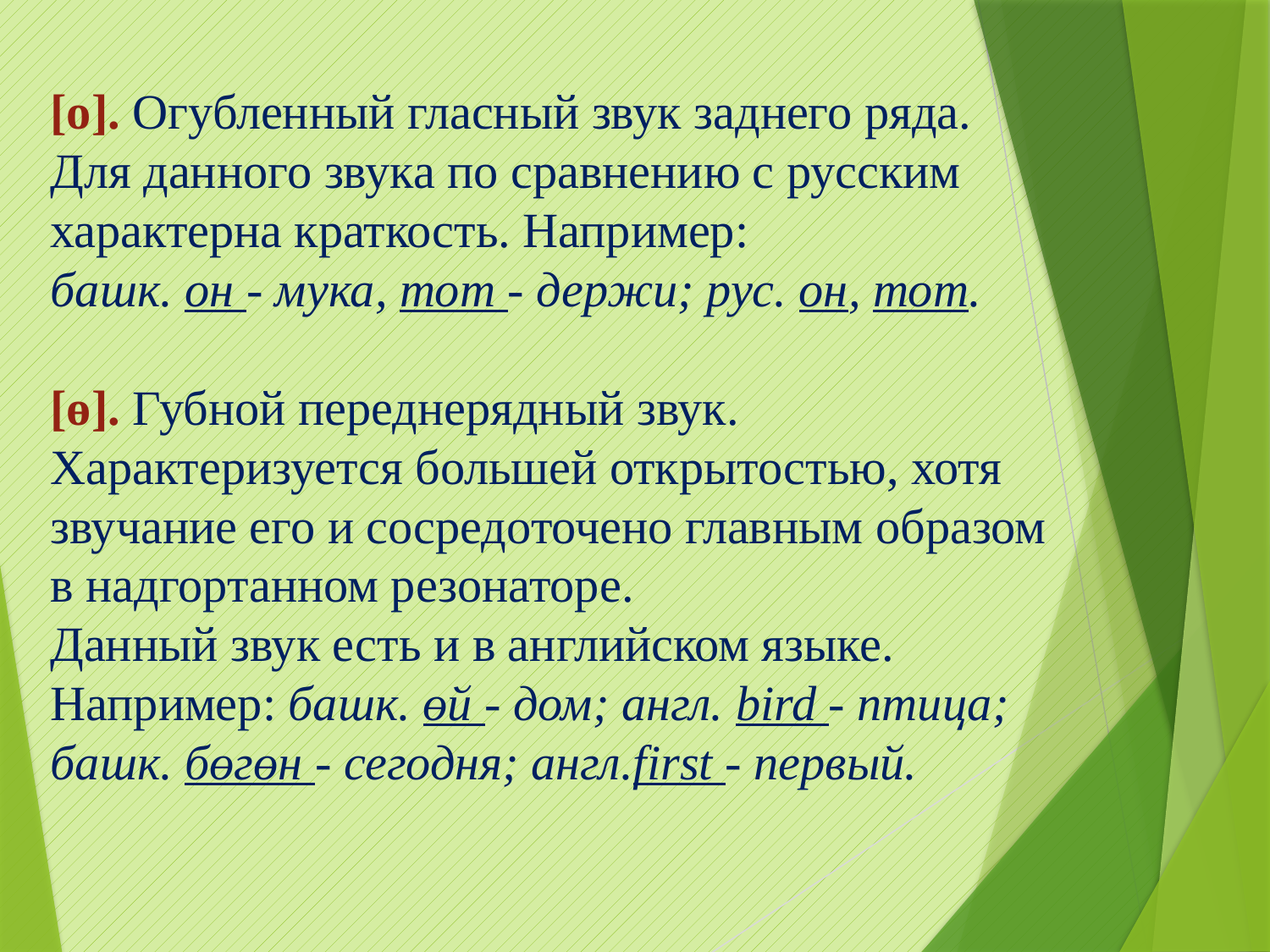

[о]. Огубленный гласный звук заднего ряда.
Для данного звука по сравнению с русским характерна краткость. Например:
башк. он - мука, тот - держи; рус. он, тот.

[ө]. Губной переднерядный звук. Характеризуется большей открытостью, хотя звучание его и сосредоточено главным образом в надгортанном резонаторе.
Данный звук есть и в английском языке. Например: башк. өй - дом; англ. bird - птица; башк. бөгөн - сегодня; англ.first - первый.